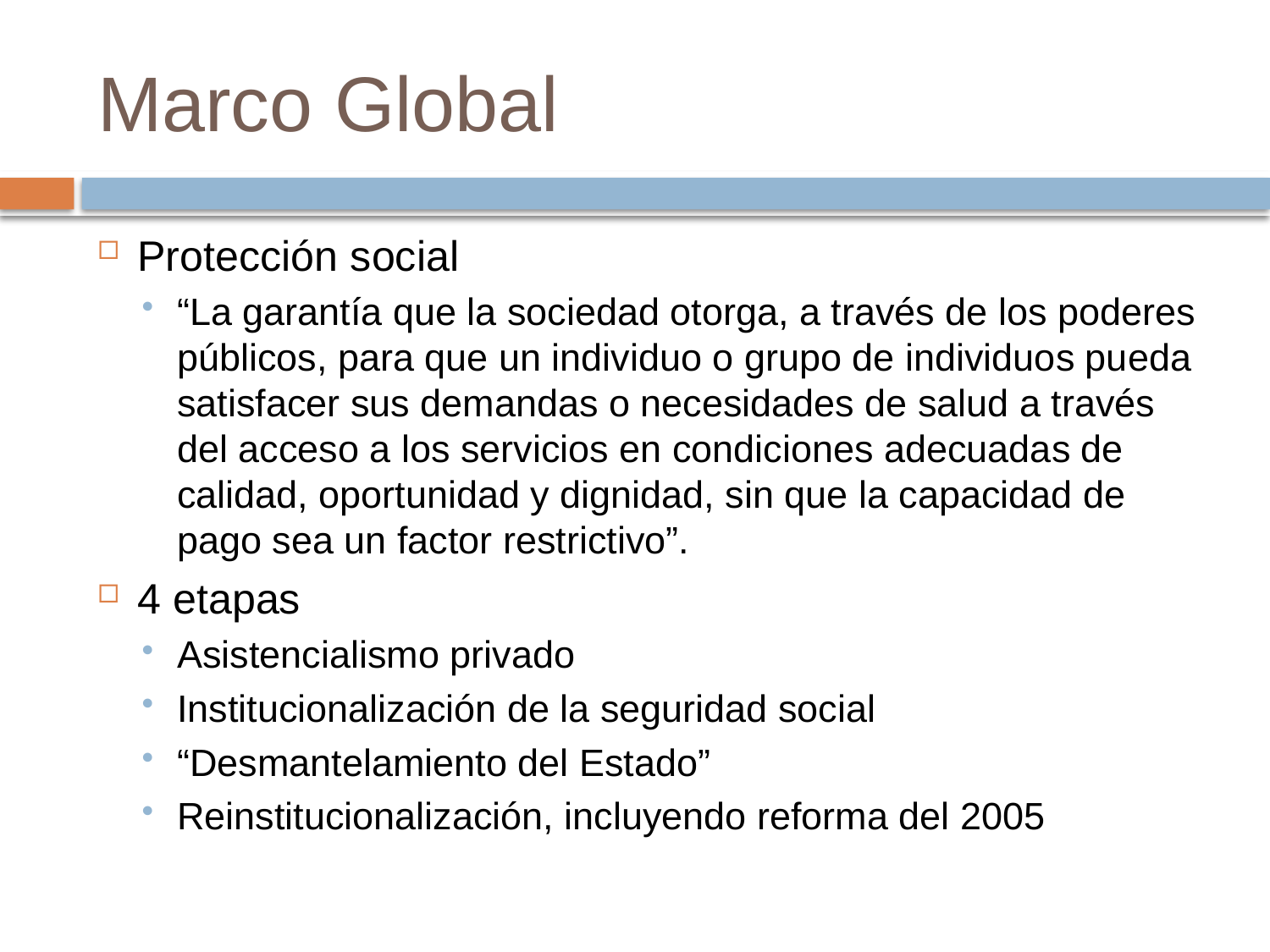

# Marco Global
Protección social
“La garantía que la sociedad otorga, a través de los poderes públicos, para que un individuo o grupo de individuos pueda satisfacer sus demandas o necesidades de salud a través del acceso a los servicios en condiciones adecuadas de calidad, oportunidad y dignidad, sin que la capacidad de pago sea un factor restrictivo”.
4 etapas
Asistencialismo privado
Institucionalización de la seguridad social
“Desmantelamiento del Estado”
Reinstitucionalización, incluyendo reforma del 2005